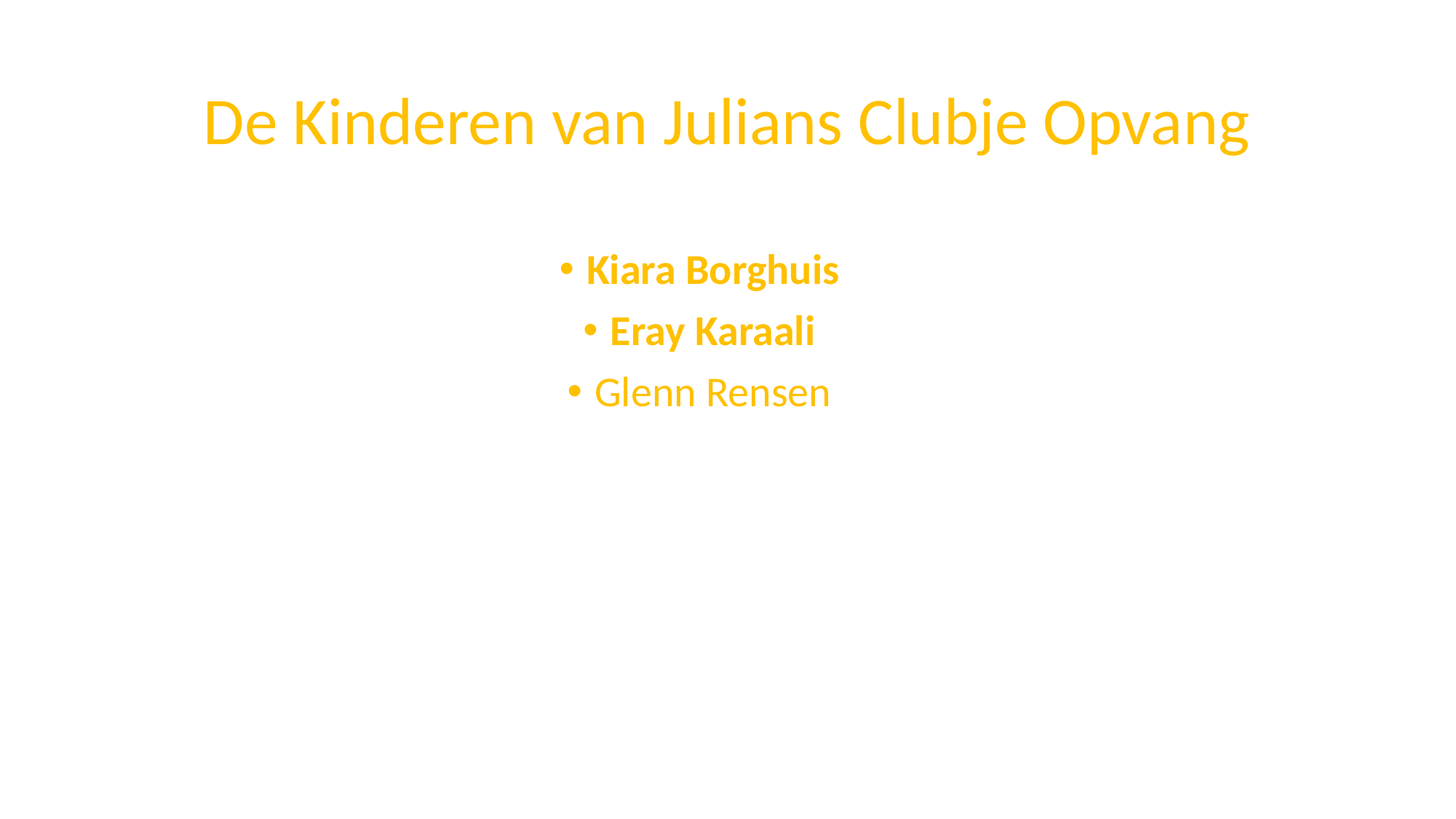

# De Kinderen van Julians Clubje Opvang
Kiara Borghuis
Eray Karaali
Glenn Rensen